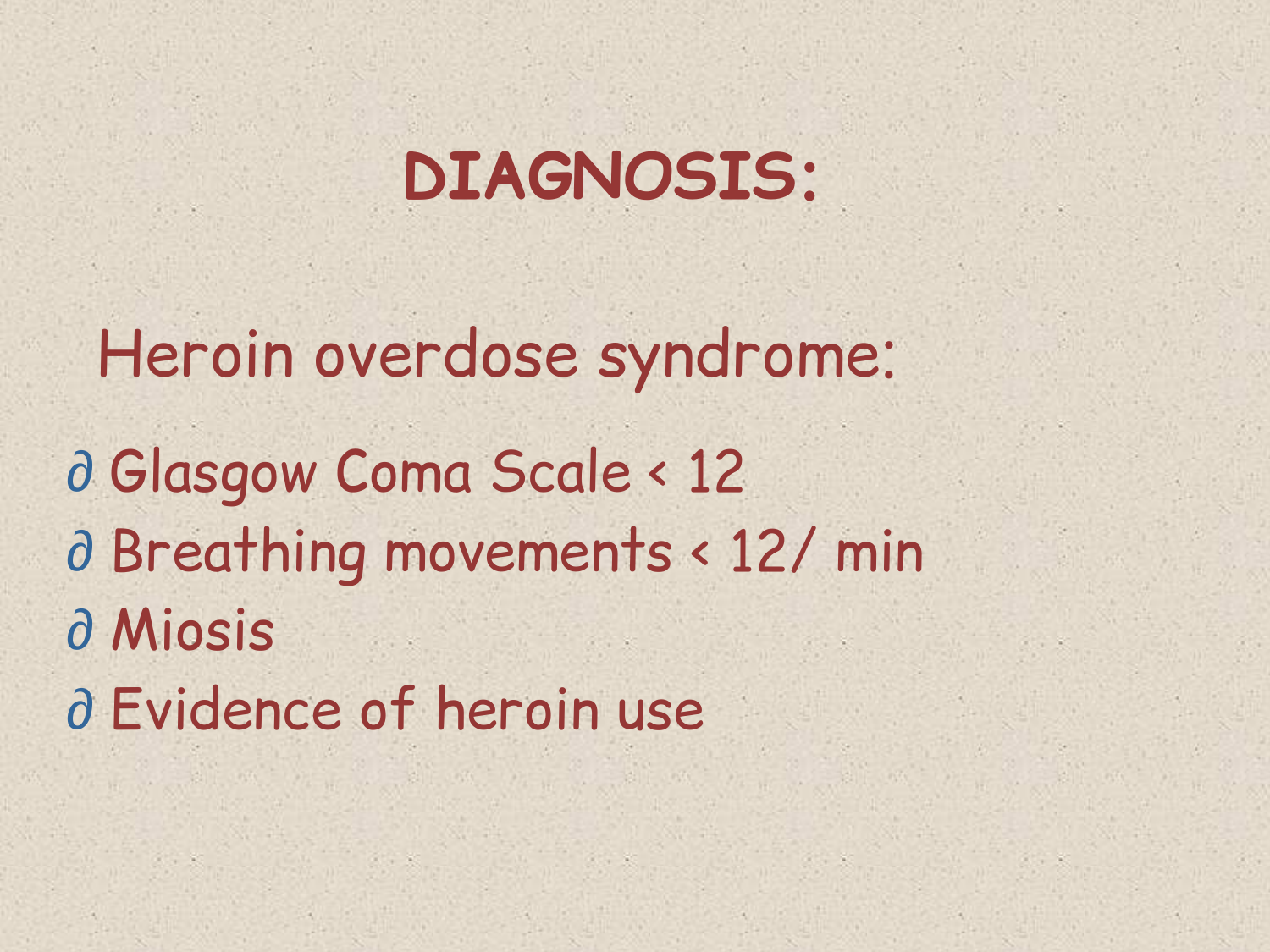

DIAGNOSIS:

     Heroin overdose syndrome:

  ∂ Glasgow Coma Scale < 12
  ∂ Breathing movements < 12/ min
  ∂ Miosis
  ∂ Evidence of heroin use